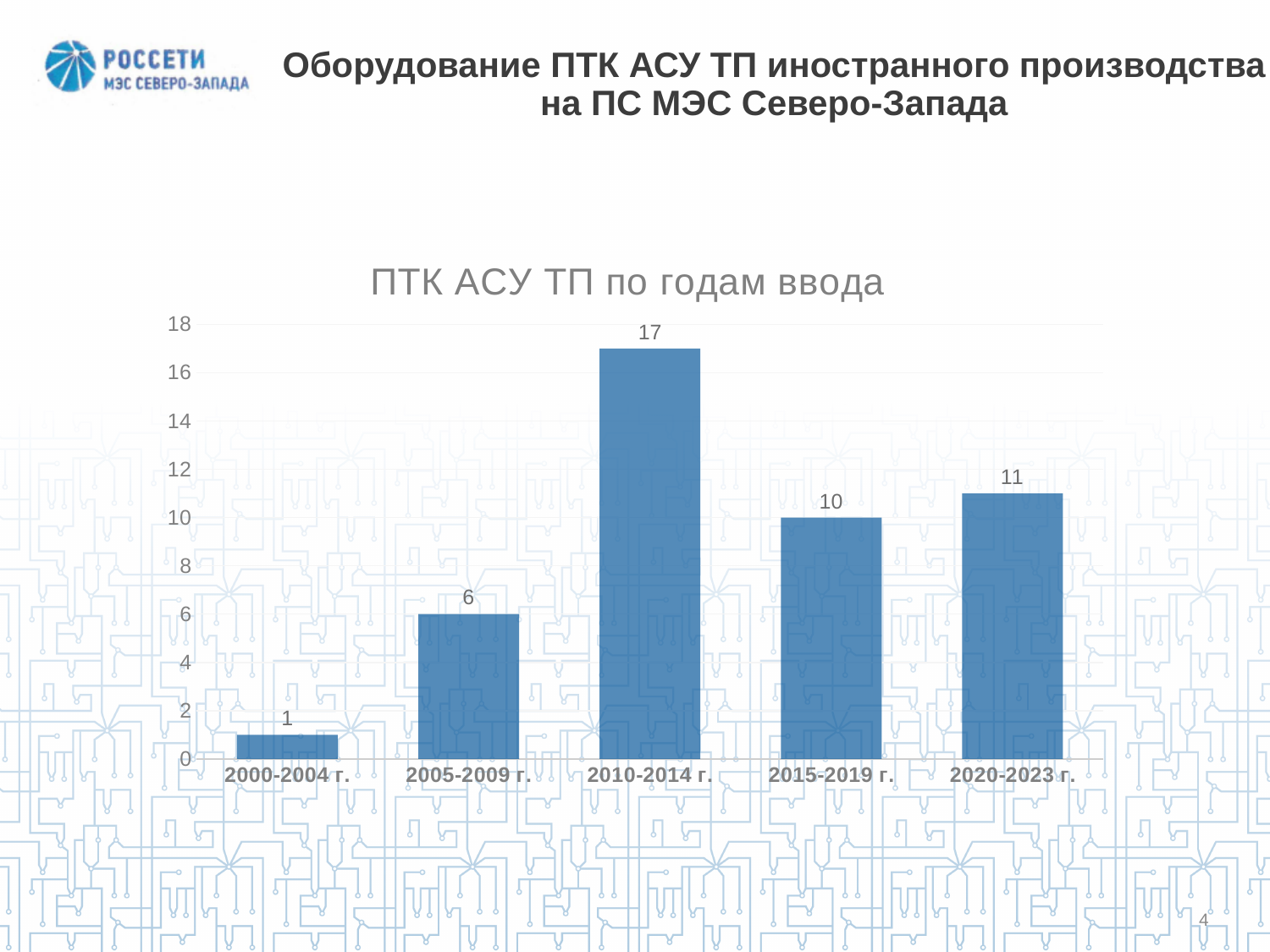

# Оборудование ПТК АСУ ТП иностранного производства на ПС МЭС Северо-Запада

### Chart: ПТК АСУ ТП по годам ввода

| Category | Ряд 1 |
|---|---|
| 2000-2004 г. | 1.0 |
| 2005-2009 г. | 6.0 |
| 2010-2014 г. | 17.0 |
| 2015-2019 г. | 10.0 |
| 2020-2023 г. | 11.0 |